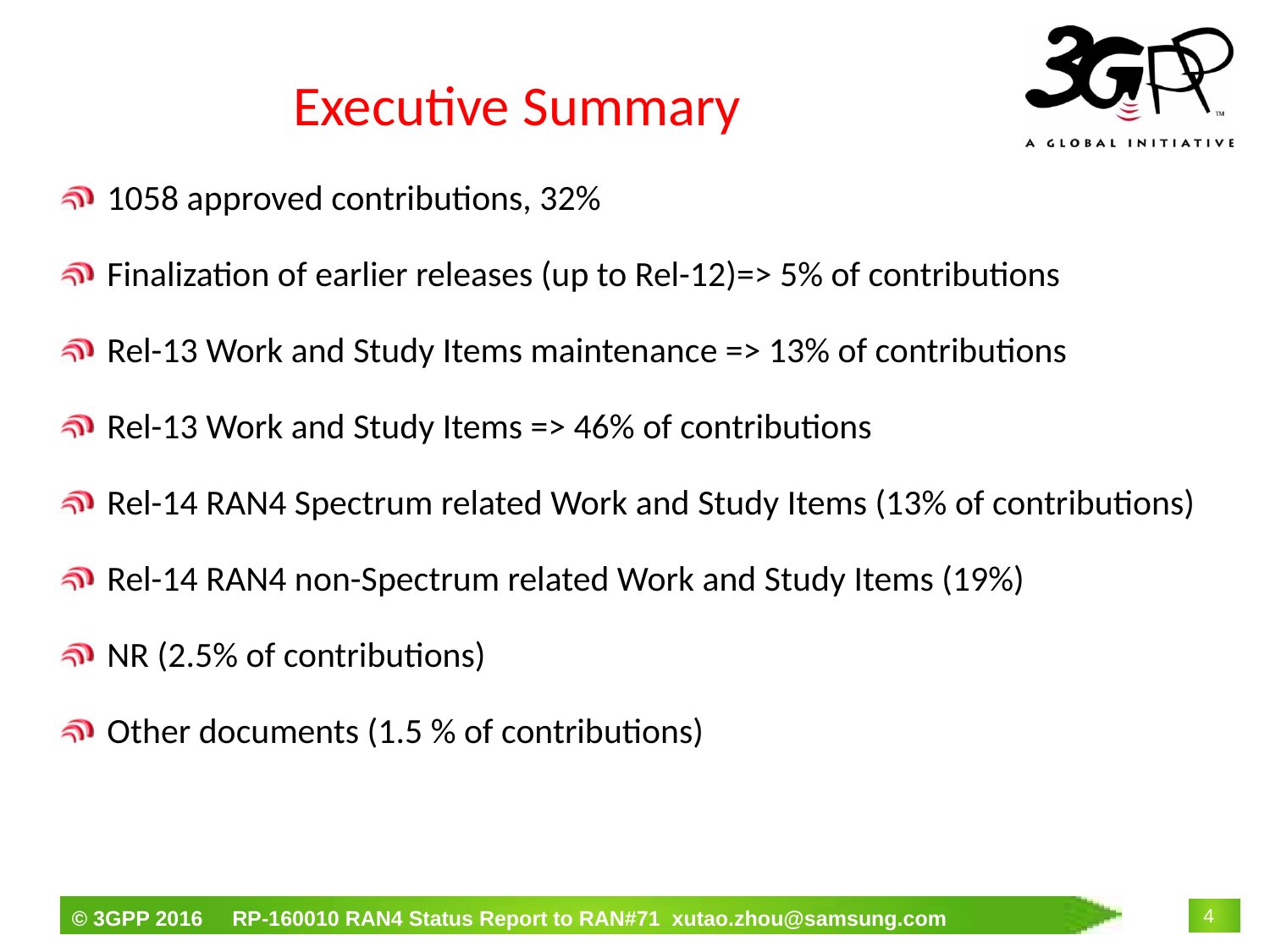

# Executive Summary
1058 approved contributions, 32%

Finalization of earlier releases (up to Rel-12)=> 5% of contributions

Rel-13 Work and Study Items maintenance => 13% of contributions

Rel-13 Work and Study Items => 46% of contributions

Rel-14 RAN4 Spectrum related Work and Study Items (13% of contributions)

Rel-14 RAN4 non-Spectrum related Work and Study Items (19%)

NR (2.5% of contributions)

Other documents (1.5 % of contributions)